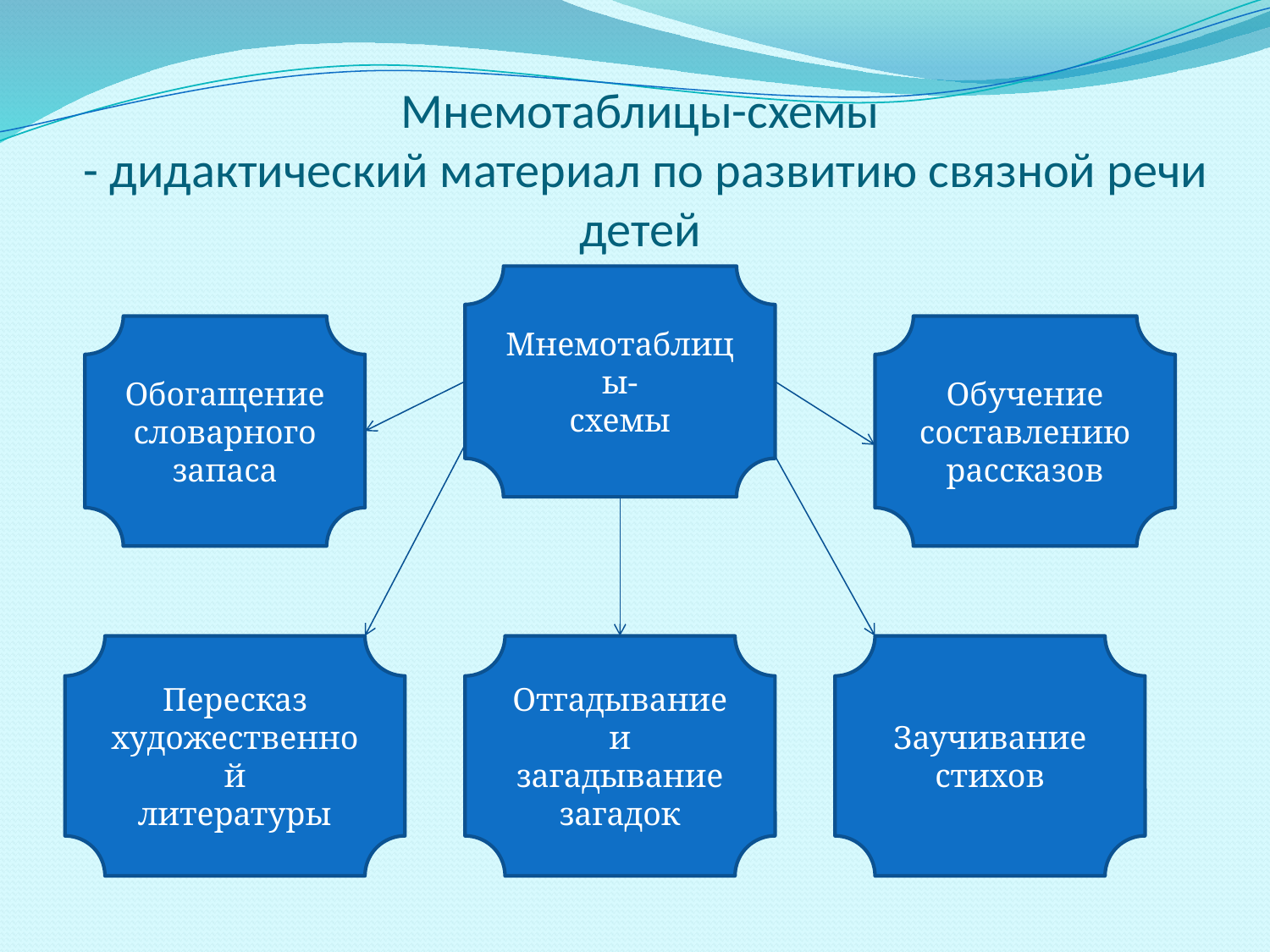

# Мнемотаблицы-схемы - дидактический материал по развитию связной речи детей
Мнемотаблицы-
схемы
Обогащение
словарного
запаса
Обучение
составлению
рассказов
Пересказ
художественной
литературы
Отгадывание и
загадывание
загадок
Заучивание
стихов